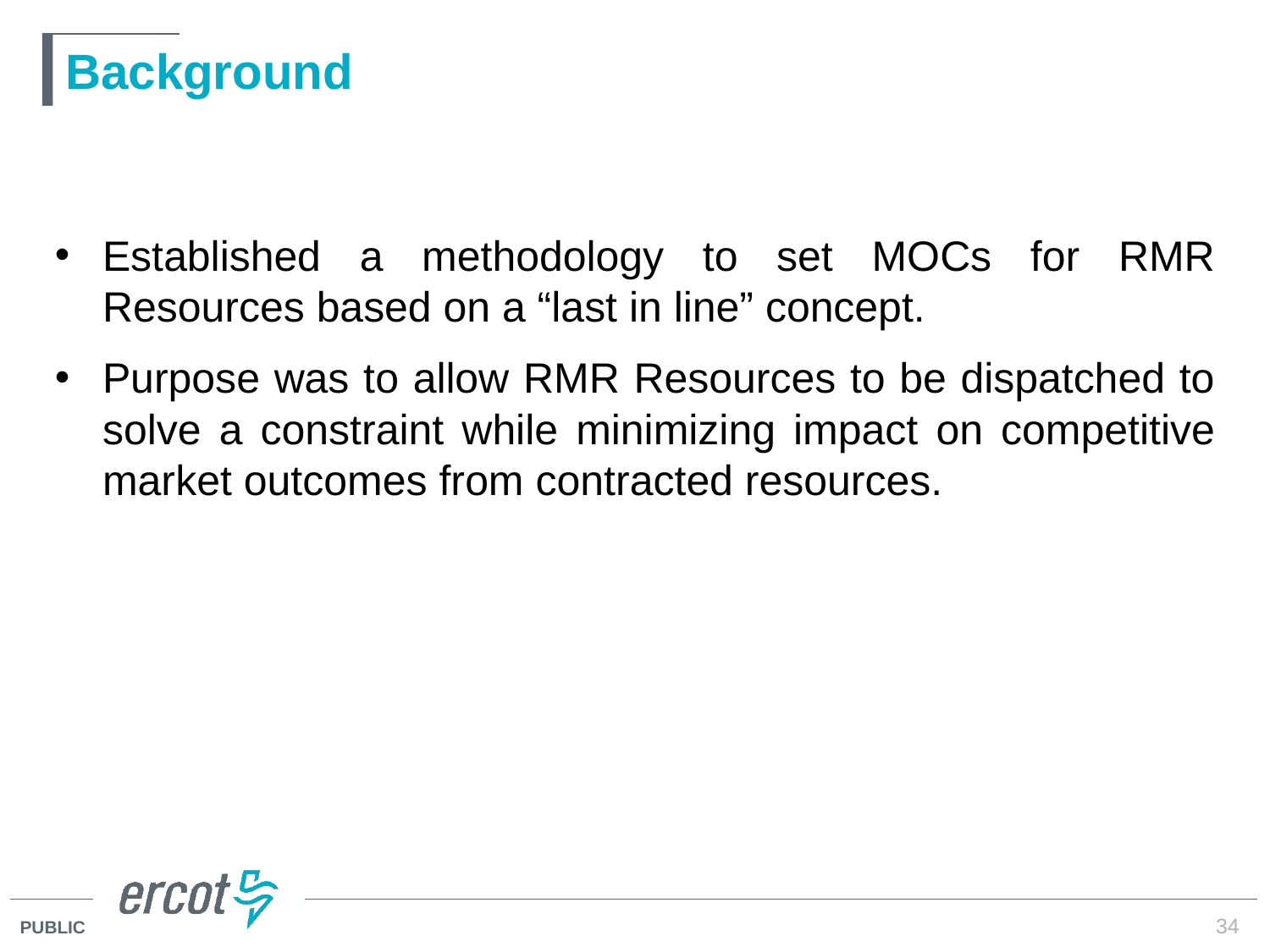

# Background
Established a methodology to set MOCs for RMR Resources based on a “last in line” concept.
Purpose was to allow RMR Resources to be dispatched to solve a constraint while minimizing impact on competitive market outcomes from contracted resources.

34